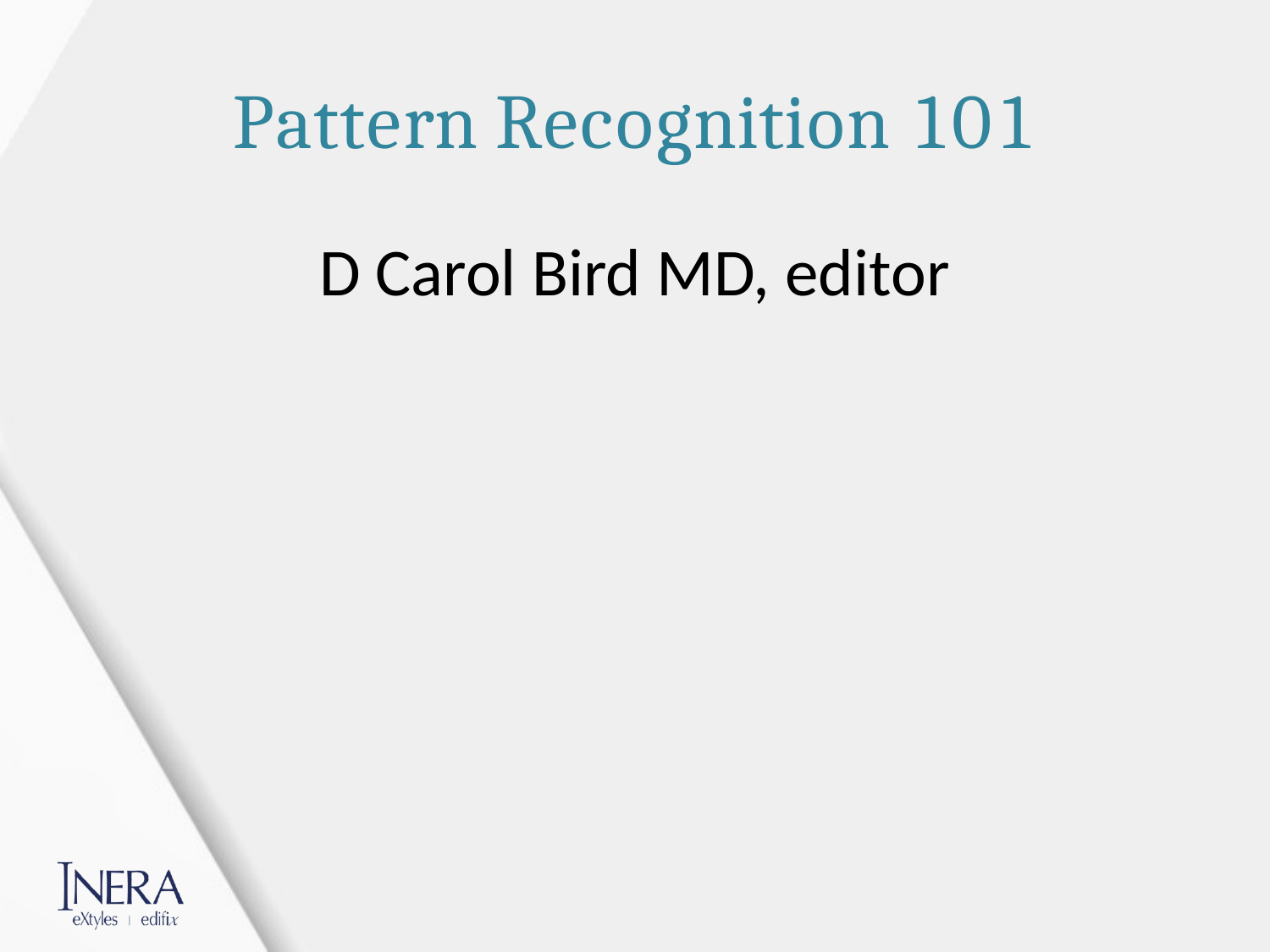

# Pattern Recognition 101
D Carol Bird MD, editor